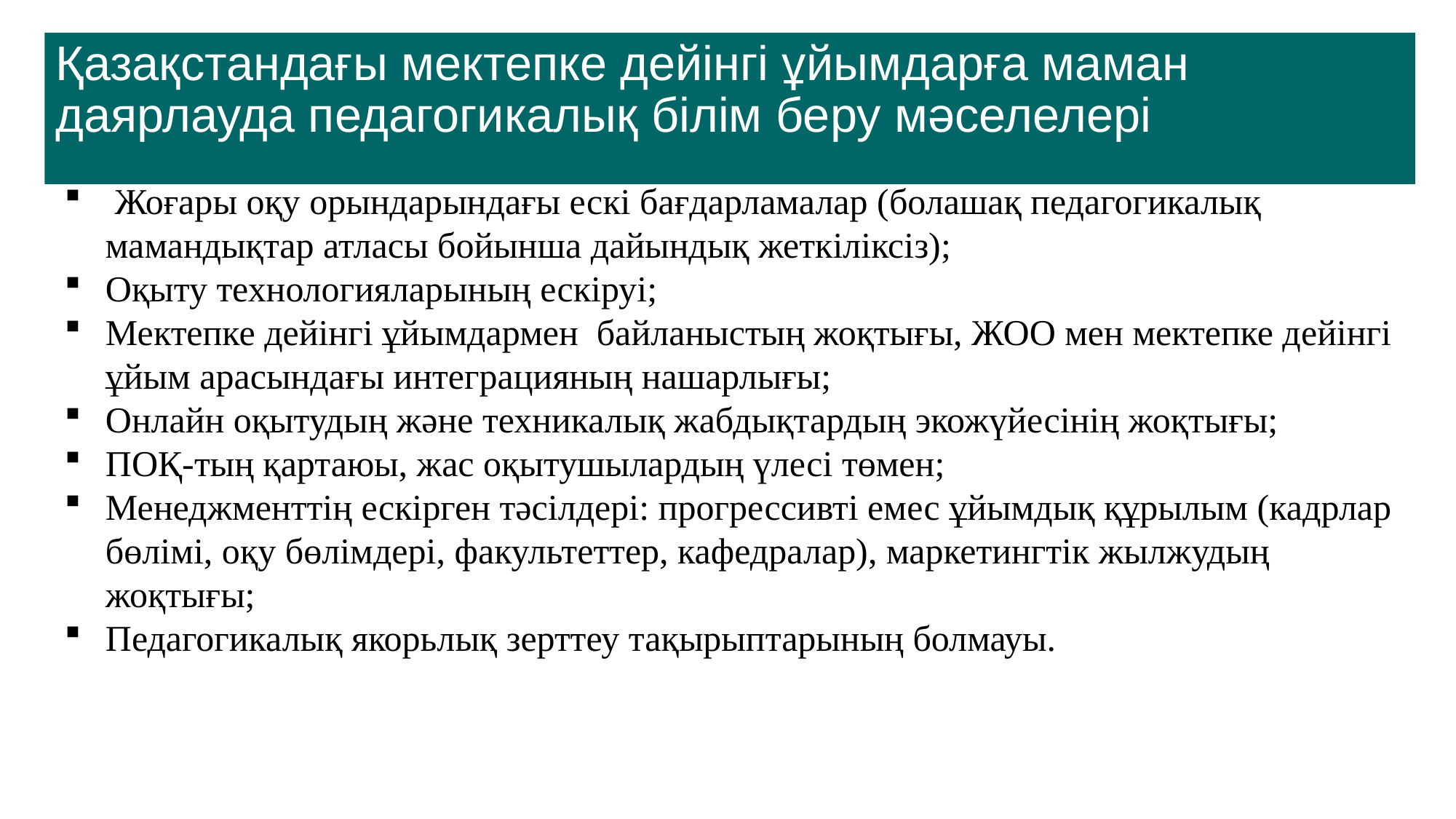

#
Қазақстандағы мектепке дейінгі ұйымдарға маман даярлауда педагогикалық білім беру мәселелері
 Жоғары оқу орындарындағы ескі бағдарламалар (болашақ педагогикалық мамандықтар атласы бойынша дайындық жеткіліксіз);
Оқыту технологияларының ескіруі;
Мектепке дейінгі ұйымдармен  байланыстың жоқтығы, ЖОО мен мектепке дейінгі ұйым арасындағы интеграцияның нашарлығы;
Онлайн оқытудың және техникалық жабдықтардың экожүйесінің жоқтығы;
ПОҚ-тың қартаюы, жас оқытушылардың үлесі төмен;
Менеджменттің ескірген тәсілдері: прогрессивті емес ұйымдық құрылым (кадрлар бөлімі, оқу бөлімдері, факультеттер, кафедралар), маркетингтік жылжудың жоқтығы;
Педагогикалық якорьлық зерттеу тақырыптарының болмауы.